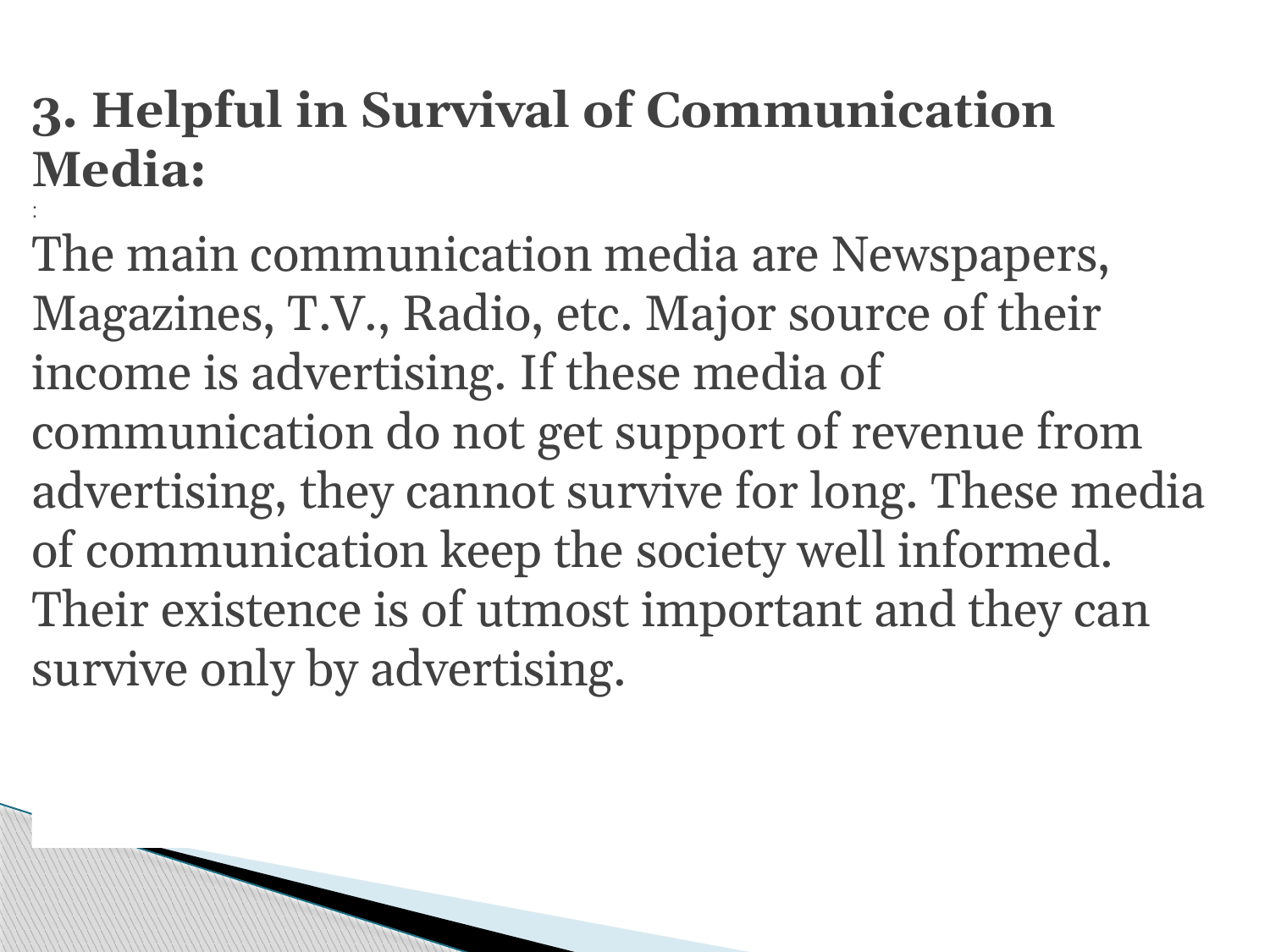

3. Helpful in Survival of Communication Media:
:
The main communication media are Newspapers, Magazines, T.V., Radio, etc. Major source of their income is advertising. If these media of communication do not get support of revenue from advertising, they cannot survive for long. These media of communication keep the society well informed. Their existence is of utmost important and they can survive only by advertising.